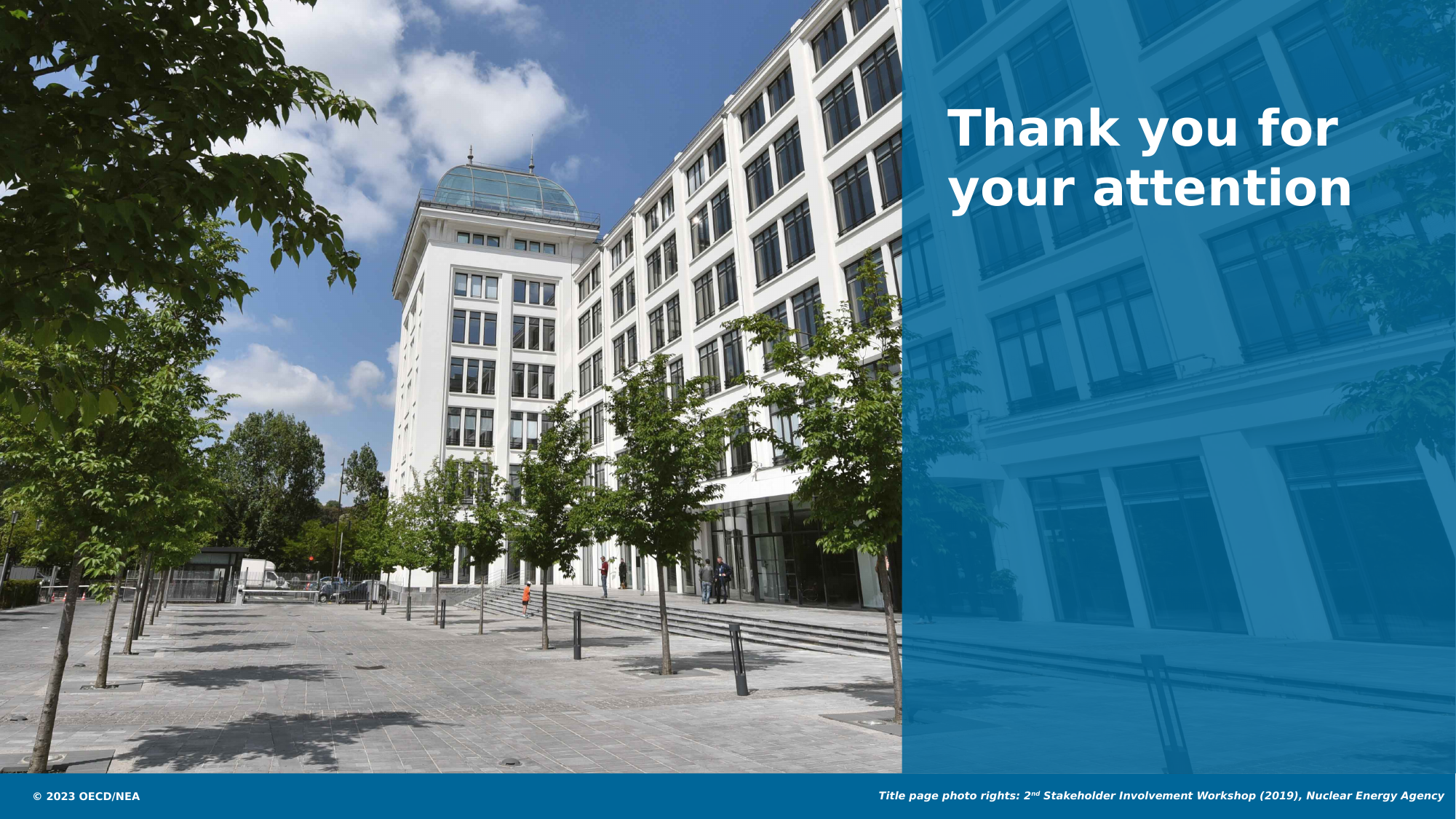

# Thank you for your attention

Title page photo rights: 2nd Stakeholder Involvement Workshop (2019), Nuclear Energy Agency